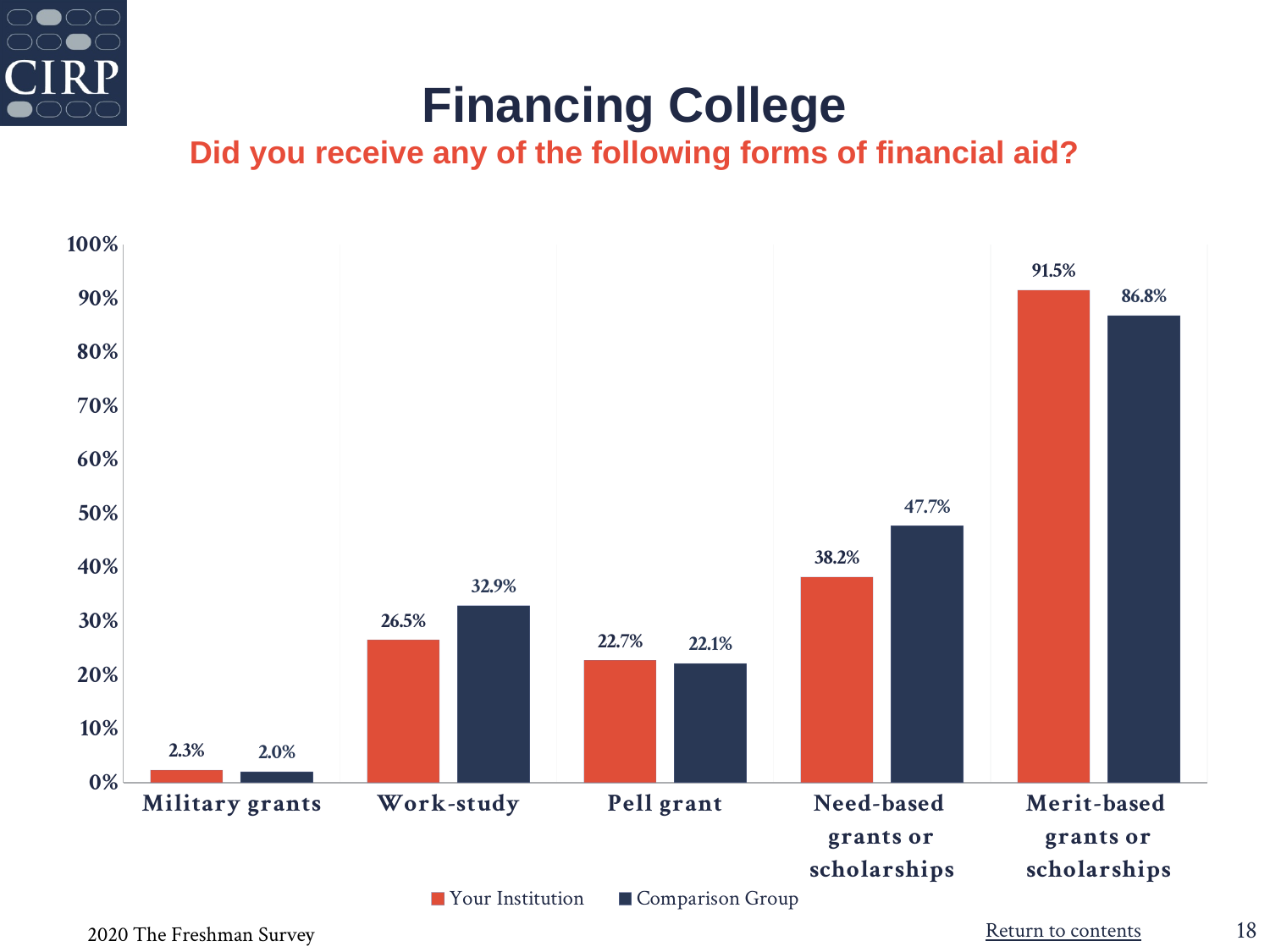

# Financing College Did you receive any of the following forms of financial aid?

### Chart

| Category | Your Institution | Comparison Group |
|---|---|---|
| Military grants | 0.023 | 0.02 |
| Work-study | 0.265 | 0.329 |
| Pell grant | 0.227 | 0.221 |
| Need-based
grants or scholarships | 0.382 | 0.477 |
| Merit-based
grants or scholarships | 0.915 | 0.868 |
2020 The Freshman Survey
Return to contents
18